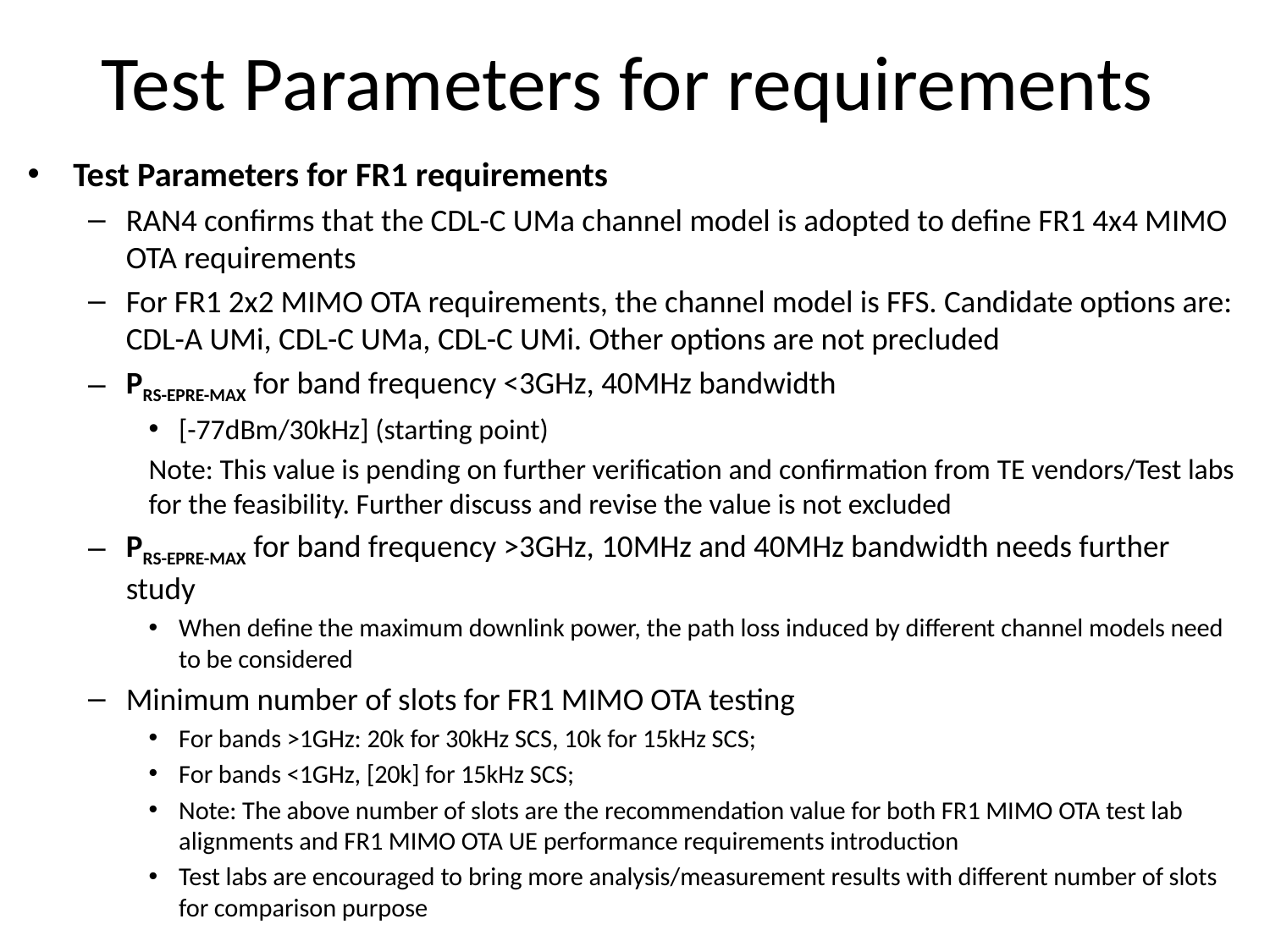

# Test Parameters for requirements
Test Parameters for FR1 requirements
RAN4 confirms that the CDL-C UMa channel model is adopted to define FR1 4x4 MIMO OTA requirements
For FR1 2x2 MIMO OTA requirements, the channel model is FFS. Candidate options are: CDL-A UMi, CDL-C UMa, CDL-C UMi. Other options are not precluded
PRS-EPRE-MAX for band frequency <3GHz, 40MHz bandwidth
[-77dBm/30kHz] (starting point)
Note: This value is pending on further verification and confirmation from TE vendors/Test labs for the feasibility. Further discuss and revise the value is not excluded
PRS-EPRE-MAX for band frequency >3GHz, 10MHz and 40MHz bandwidth needs further study
When define the maximum downlink power, the path loss induced by different channel models need to be considered
Minimum number of slots for FR1 MIMO OTA testing
For bands >1GHz: 20k for 30kHz SCS, 10k for 15kHz SCS;
For bands <1GHz, [20k] for 15kHz SCS;
Note: The above number of slots are the recommendation value for both FR1 MIMO OTA test lab alignments and FR1 MIMO OTA UE performance requirements introduction
Test labs are encouraged to bring more analysis/measurement results with different number of slots for comparison purpose